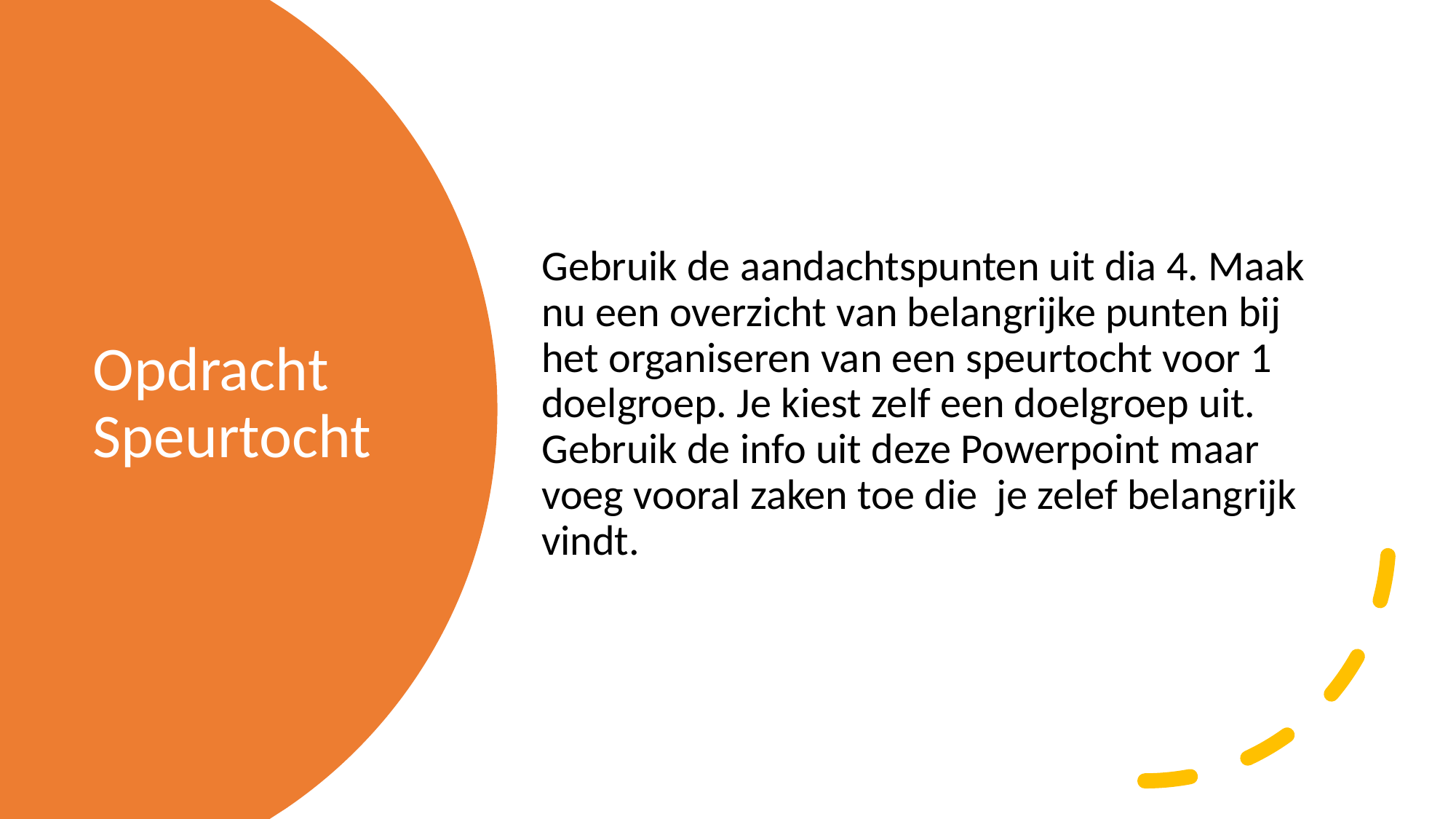

Gebruik de aandachtspunten uit dia 4. Maak nu een overzicht van belangrijke punten bij het organiseren van een speurtocht voor 1 doelgroep. Je kiest zelf een doelgroep uit. Gebruik de info uit deze Powerpoint maar voeg vooral zaken toe die  je zelef belangrijk vindt.
# Opdracht Speurtocht